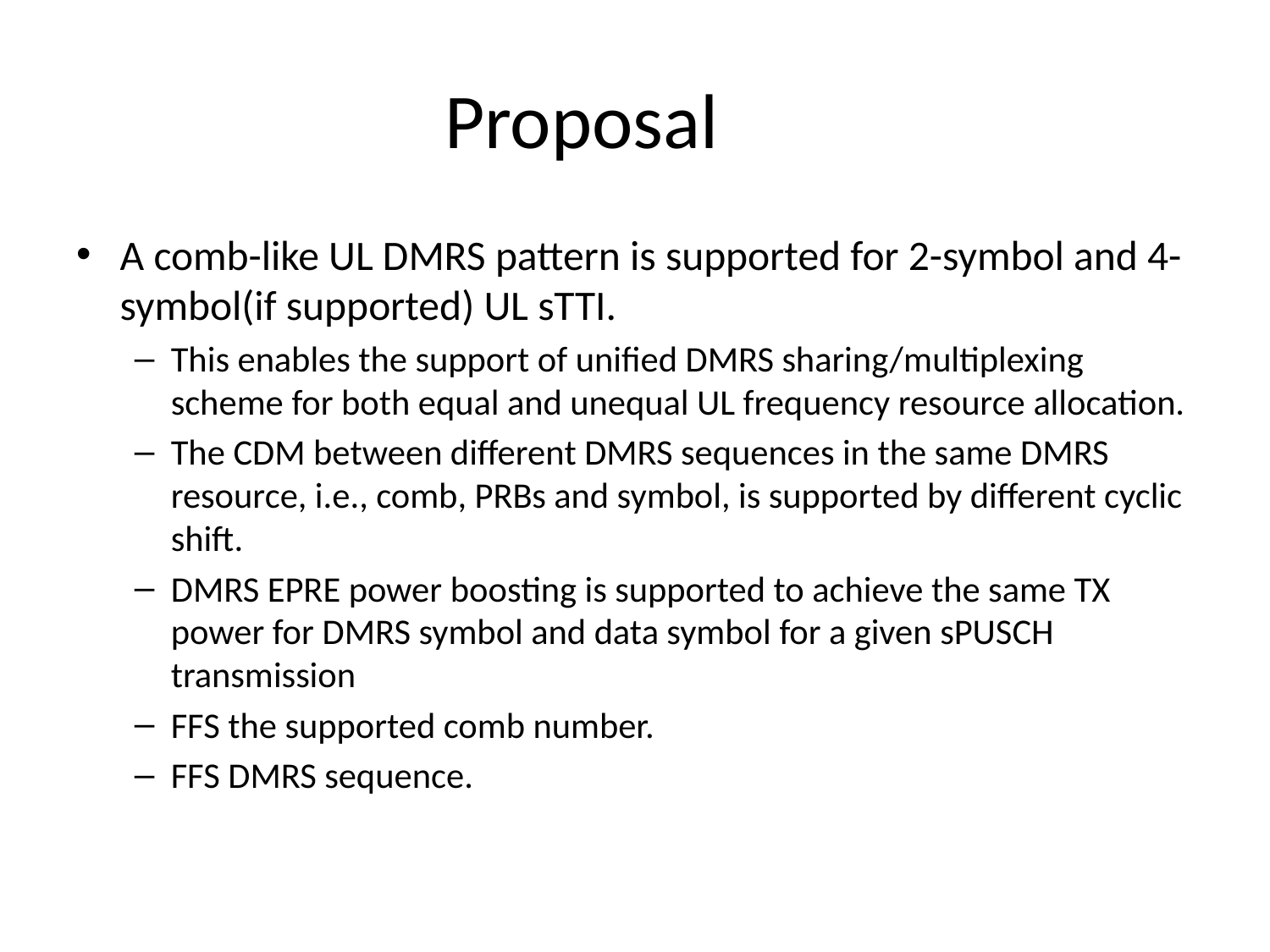

# Proposal
A comb-like UL DMRS pattern is supported for 2-symbol and 4-symbol(if supported) UL sTTI.
This enables the support of unified DMRS sharing/multiplexing scheme for both equal and unequal UL frequency resource allocation.
The CDM between different DMRS sequences in the same DMRS resource, i.e., comb, PRBs and symbol, is supported by different cyclic shift.
DMRS EPRE power boosting is supported to achieve the same TX power for DMRS symbol and data symbol for a given sPUSCH transmission
FFS the supported comb number.
FFS DMRS sequence.